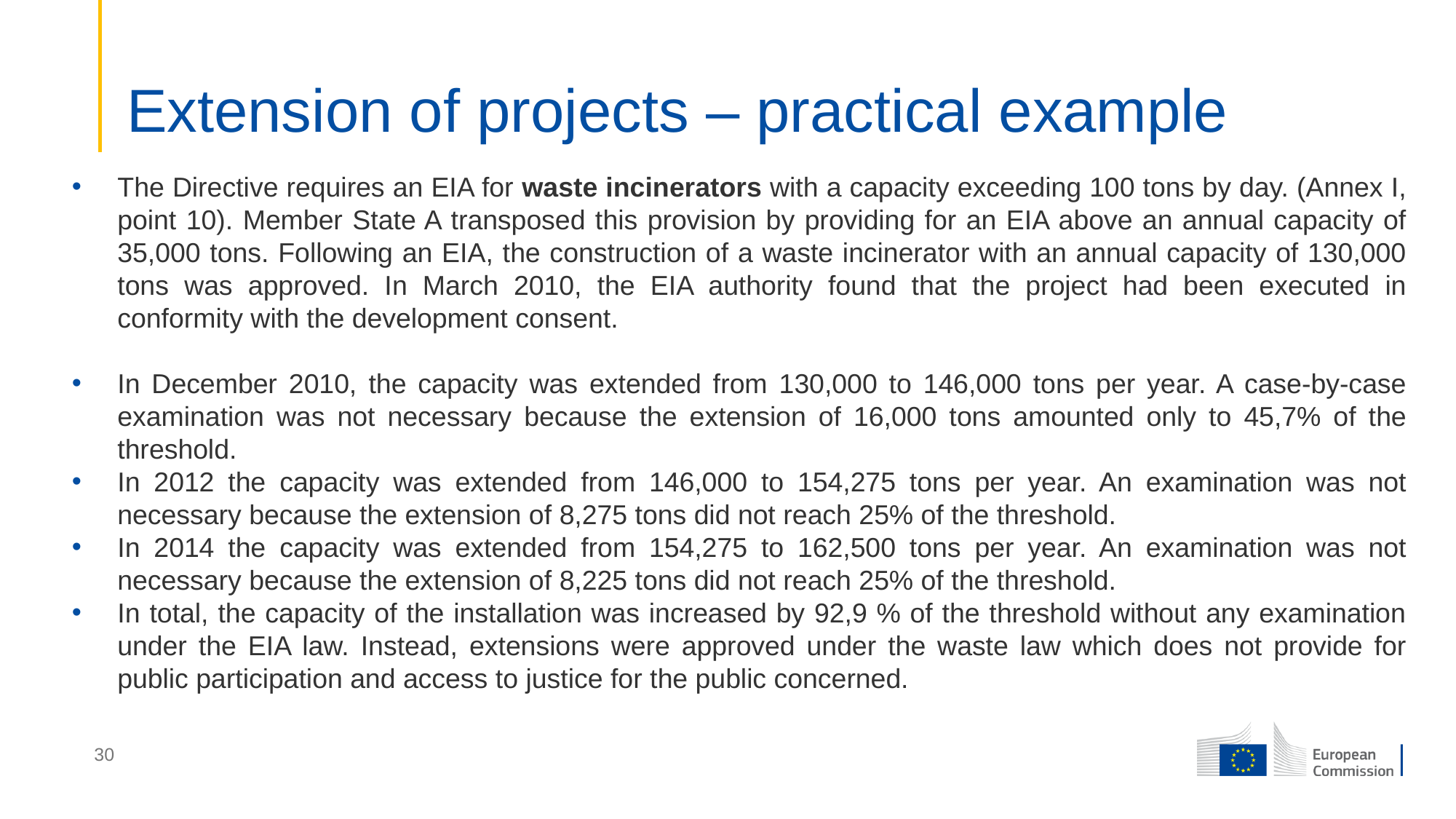

# Extension of projects – practical example
The Directive requires an EIA for waste incinerators with a capacity exceeding 100 tons by day. (Annex I, point 10). Member State A transposed this provision by providing for an EIA above an annual capacity of 35,000 tons. Following an EIA, the construction of a waste incinerator with an annual capacity of 130,000 tons was approved. In March 2010, the EIA authority found that the project had been executed in conformity with the development consent.

In December 2010, the capacity was extended from 130,000 to 146,000 tons per year. A case-by-case examination was not necessary because the extension of 16,000 tons amounted only to 45,7% of the threshold.
In 2012 the capacity was extended from 146,000 to 154,275 tons per year. An examination was not necessary because the extension of 8,275 tons did not reach 25% of the threshold.
In 2014 the capacity was extended from 154,275 to 162,500 tons per year. An examination was not necessary because the extension of 8,225 tons did not reach 25% of the threshold.
In total, the capacity of the installation was increased by 92,9 % of the threshold without any examination under the EIA law. Instead, extensions were approved under the waste law which does not provide for public participation and access to justice for the public concerned.

30